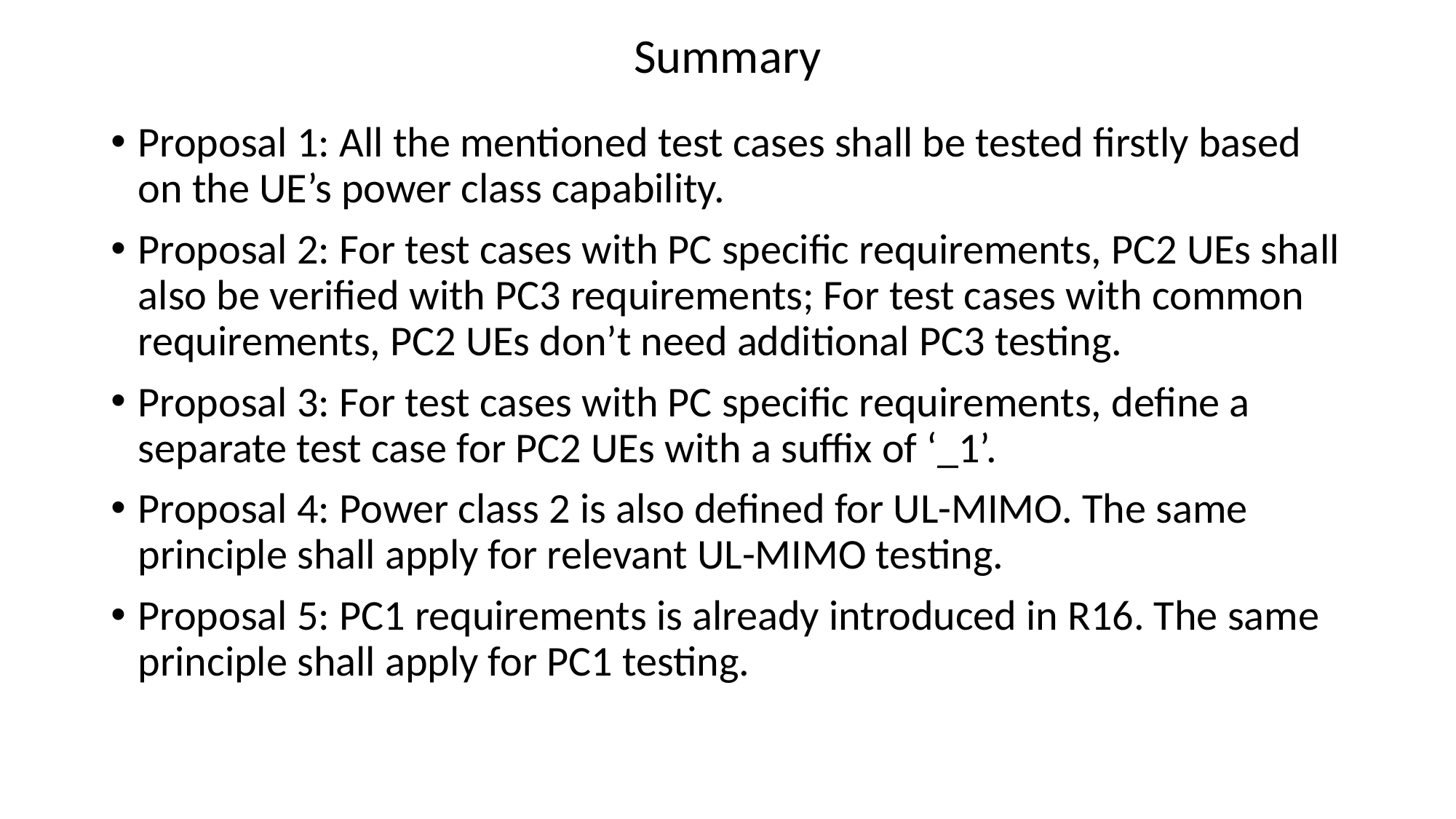

Summary
Proposal 1: All the mentioned test cases shall be tested firstly based on the UE’s power class capability.
Proposal 2: For test cases with PC specific requirements, PC2 UEs shall also be verified with PC3 requirements; For test cases with common requirements, PC2 UEs don’t need additional PC3 testing.
Proposal 3: For test cases with PC specific requirements, define a separate test case for PC2 UEs with a suffix of ‘_1’.
Proposal 4: Power class 2 is also defined for UL-MIMO. The same principle shall apply for relevant UL-MIMO testing.
Proposal 5: PC1 requirements is already introduced in R16. The same principle shall apply for PC1 testing.